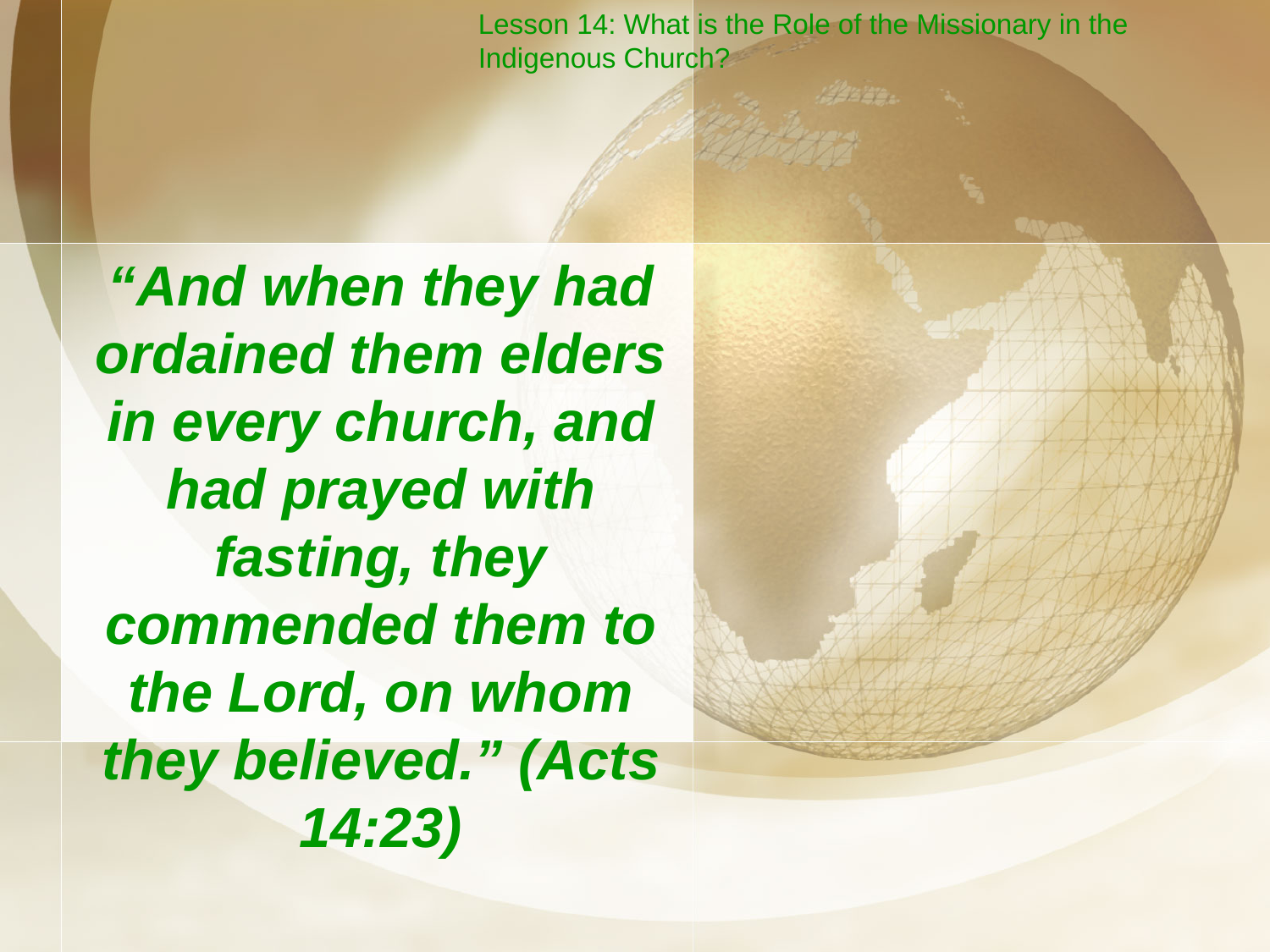

Lesson 14: What is the Role of the Missionary in the Indigenous Church?
“And when they had ordained them elders in every church, and had prayed with fasting, they commended them to the Lord, on whom they believed.” (Acts 14:23)